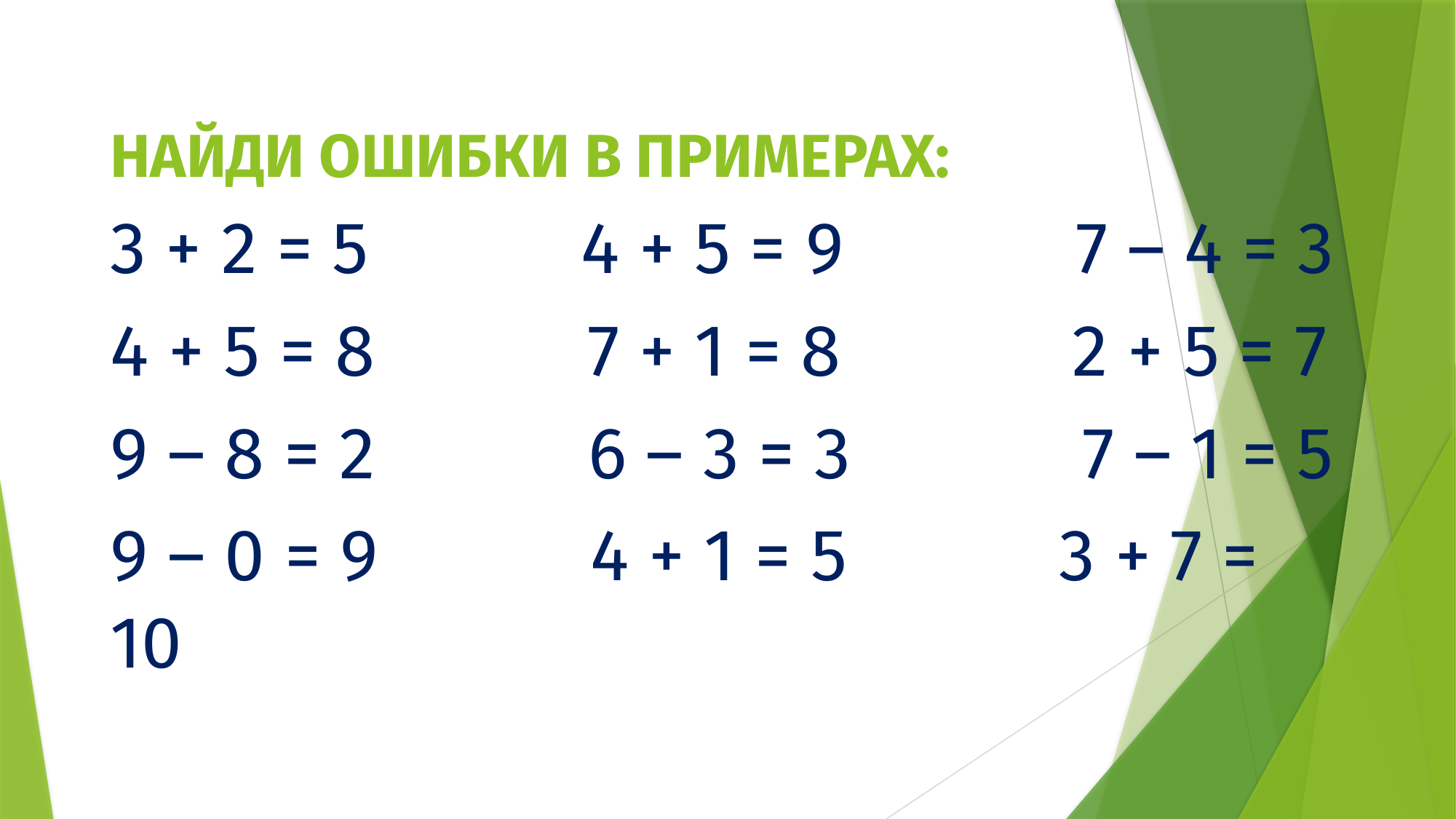

# НАЙДИ ОШИБКИ В ПРИМЕРАХ:
3 + 2 = 5           4 + 5 = 9            7 – 4 = 3
4 + 5 = 8           7 + 1 = 8            2 + 5 = 7
9 – 8 = 2           6 – 3 = 3            7 – 1 = 5
9 – 0 = 9           4 + 1 = 5           3 + 7 = 10